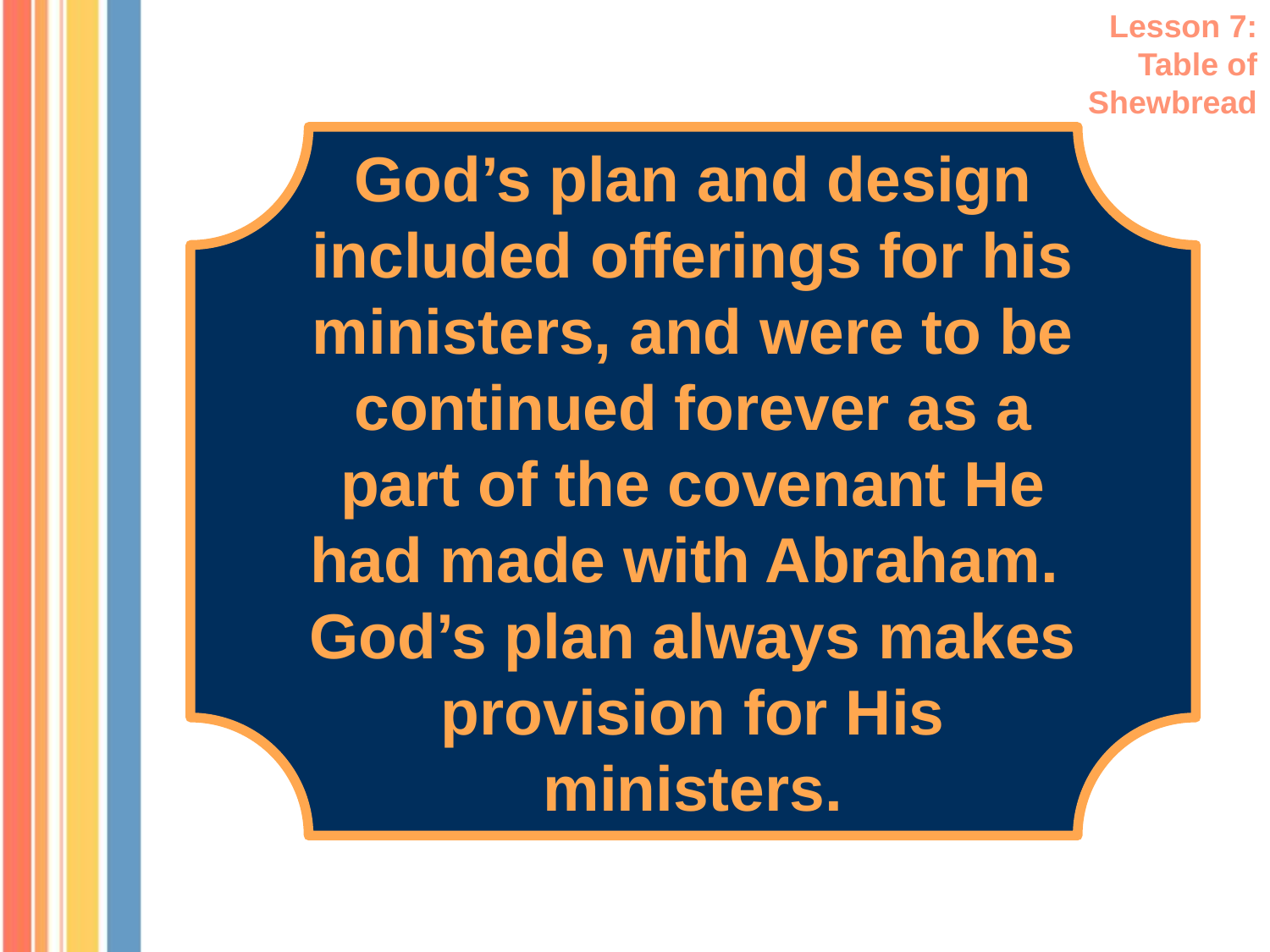

Lesson 7: Table of Shewbread
God’s plan and design included offerings for his ministers, and were to be continued forever as a part of the covenant He had made with Abraham.  God’s plan always makes provision for His ministers.